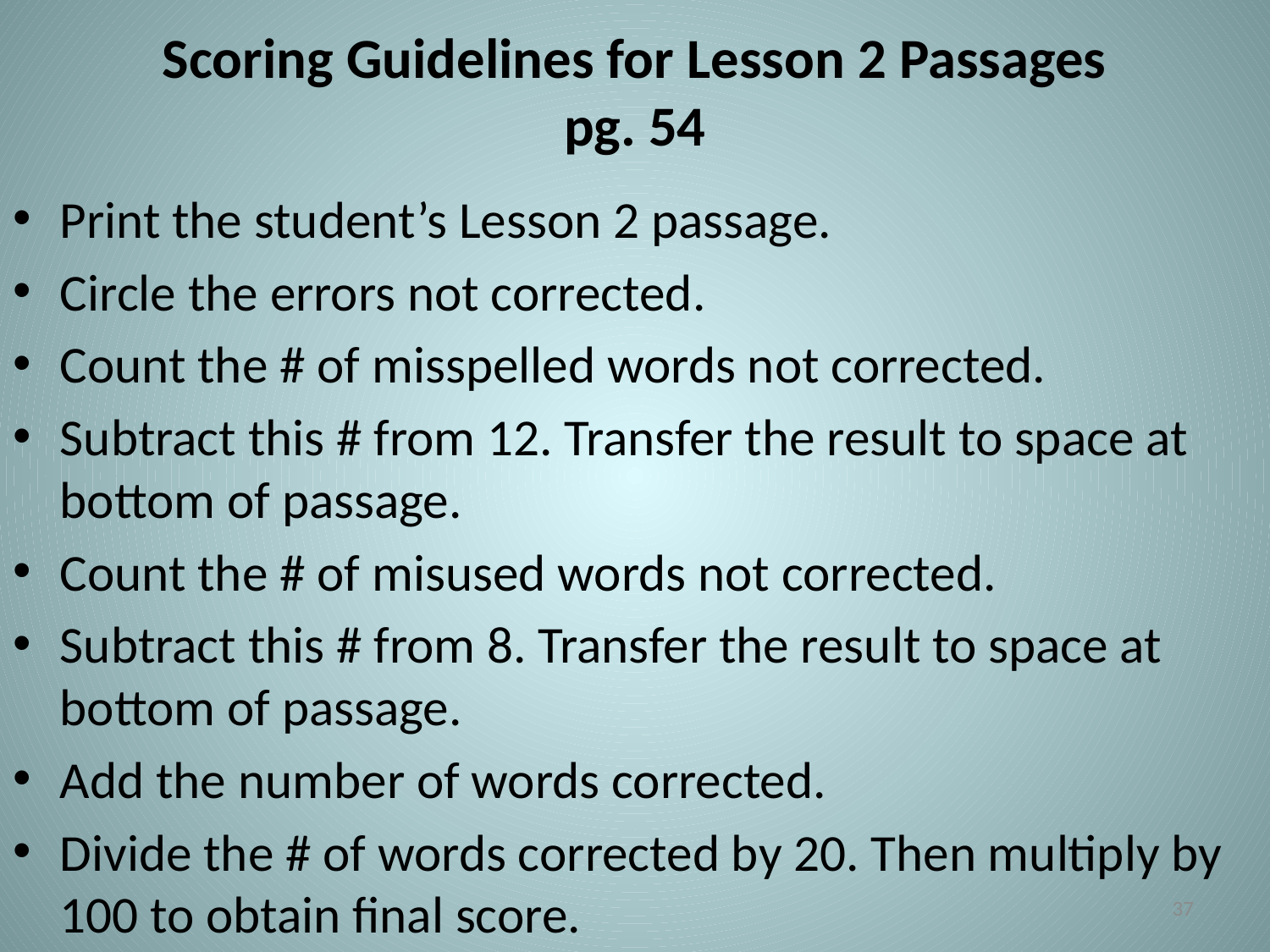

# Scoring Guidelines for Lesson 2 Passages pg. 54
Print the student’s Lesson 2 passage.
Circle the errors not corrected.
Count the # of misspelled words not corrected.
Subtract this # from 12. Transfer the result to space at bottom of passage.
Count the # of misused words not corrected.
Subtract this # from 8. Transfer the result to space at bottom of passage.
Add the number of words corrected.
Divide the # of words corrected by 20. Then multiply by 100 to obtain final score.

37